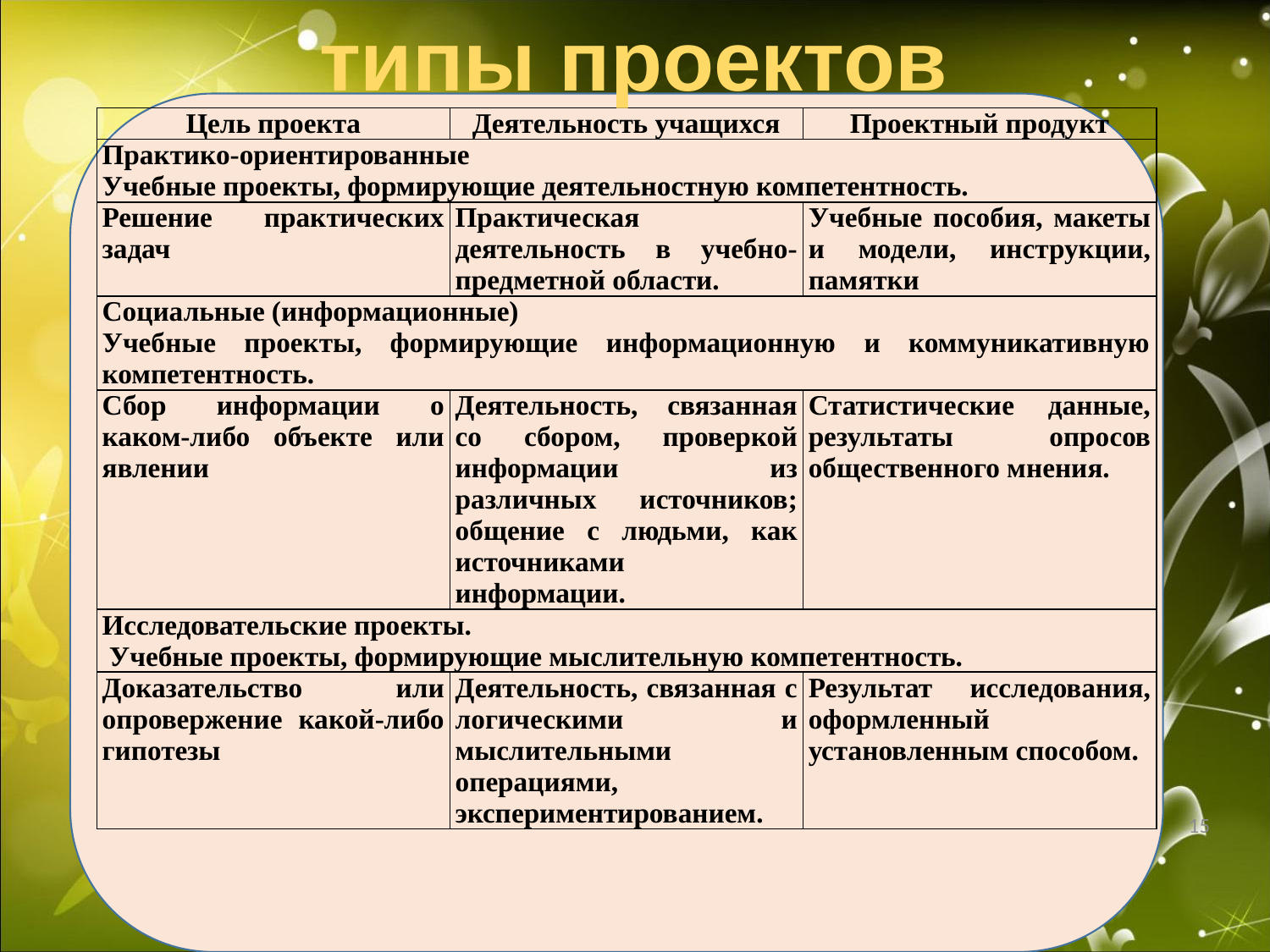

типы проектов

| Цель проекта | Деятельность учащихся | Проектный продукт |
| --- | --- | --- |
| Практико-ориентированные Учебные проекты, формирующие деятельностную компетентность. |  |  |
| Решение практических задач | Практическая деятельность в учебно-предметной области. | Учебные пособия, макеты и модели, инструкции, памятки |
| Социальные (информационные) Учебные проекты, формирующие информационную и коммуникативную компетентность. |  |  |
| Сбор информации о каком-либо объекте или явлении | Деятельность, связанная со сбором, проверкой информации из различных источников; общение с людьми, как источниками информации. | Статистические данные, результаты опросов общественного мнения. |
| Исследовательские проекты. Учебные проекты, формирующие мыслительную компетентность. |  |  |
| Доказательство или опровержение какой-либо гипотезы | Деятельность, связанная с логическими и мыслительными операциями, экспериментированием. | Результат исследования, оформленный установленным способом. |
15